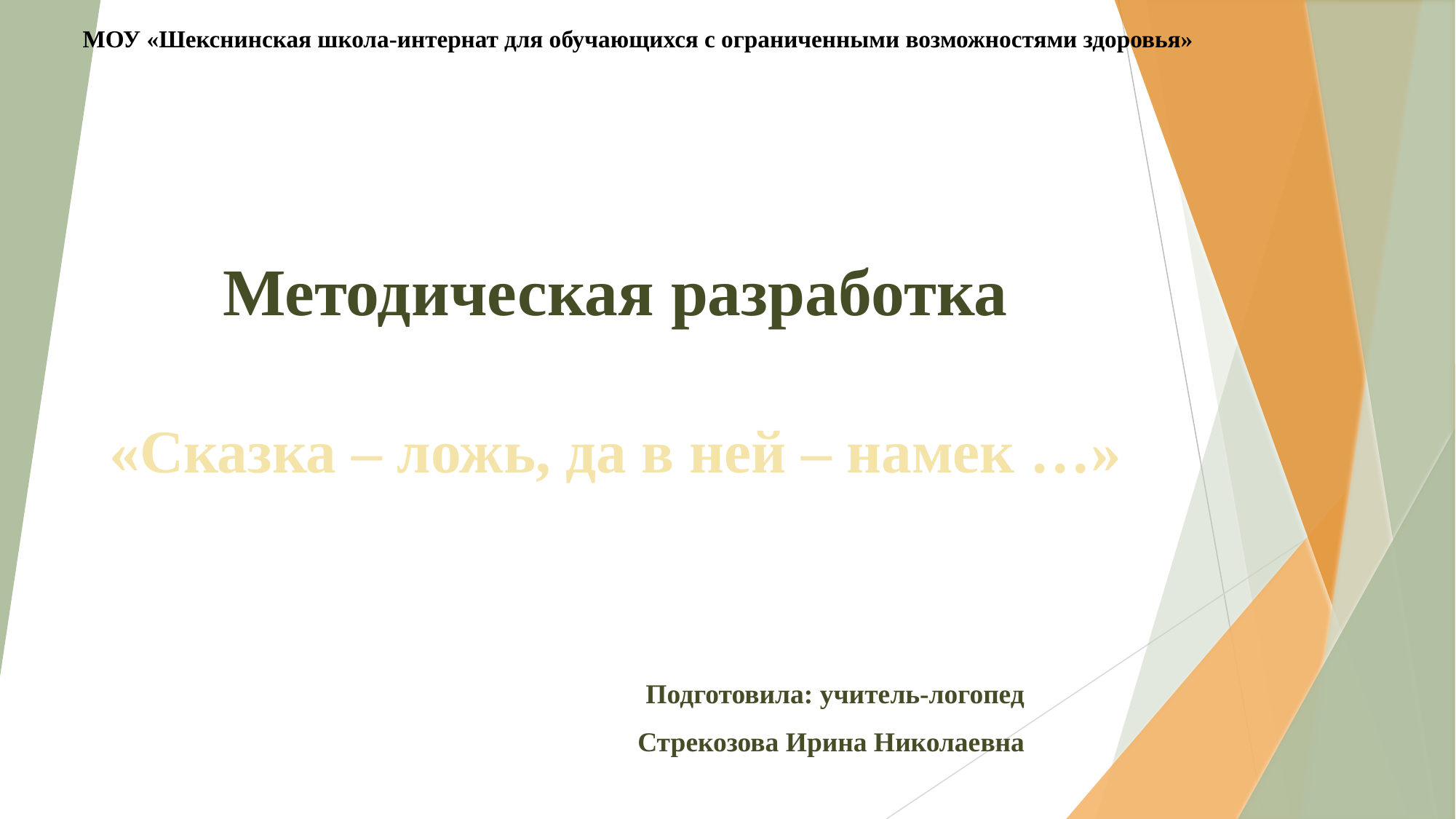

МОУ «Шекснинская школа-интернат для обучающихся с ограниченными возможностями здоровья»
# Методическая разработка «Сказка – ложь, да в ней – намек …»
Подготовила: учитель-логопед
Стрекозова Ирина Николаевна